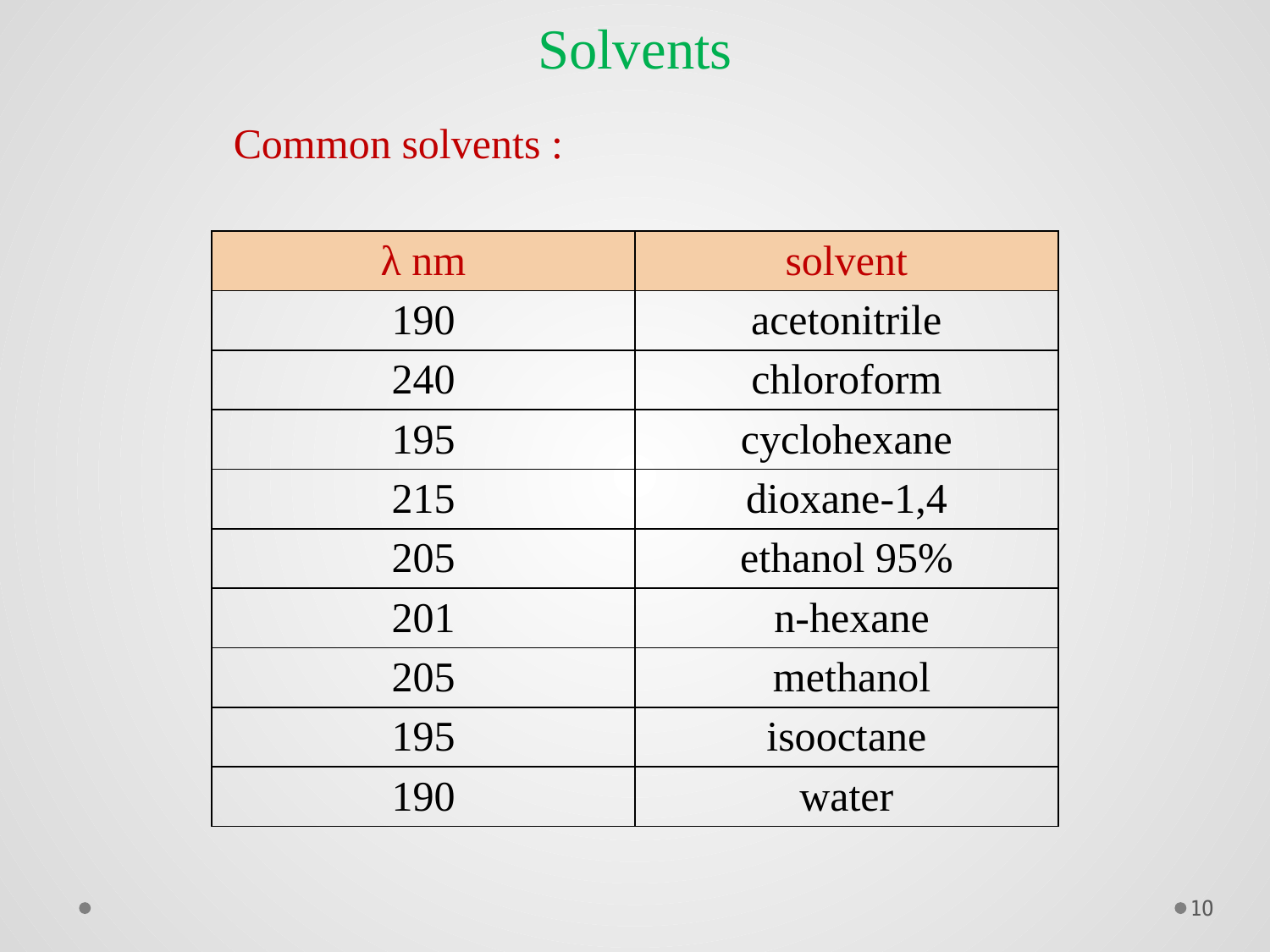

Solvents
Common solvents :
| λ nm | solvent |
| --- | --- |
| 190 | acetonitrile |
| 240 | chloroform |
| 195 | cyclohexane |
| 215 | 1,4-dioxane |
| 205 | 95% ethanol |
| 201 | n-hexane |
| 205 | methanol |
| 195 | isooctane |
| 190 | water |
10